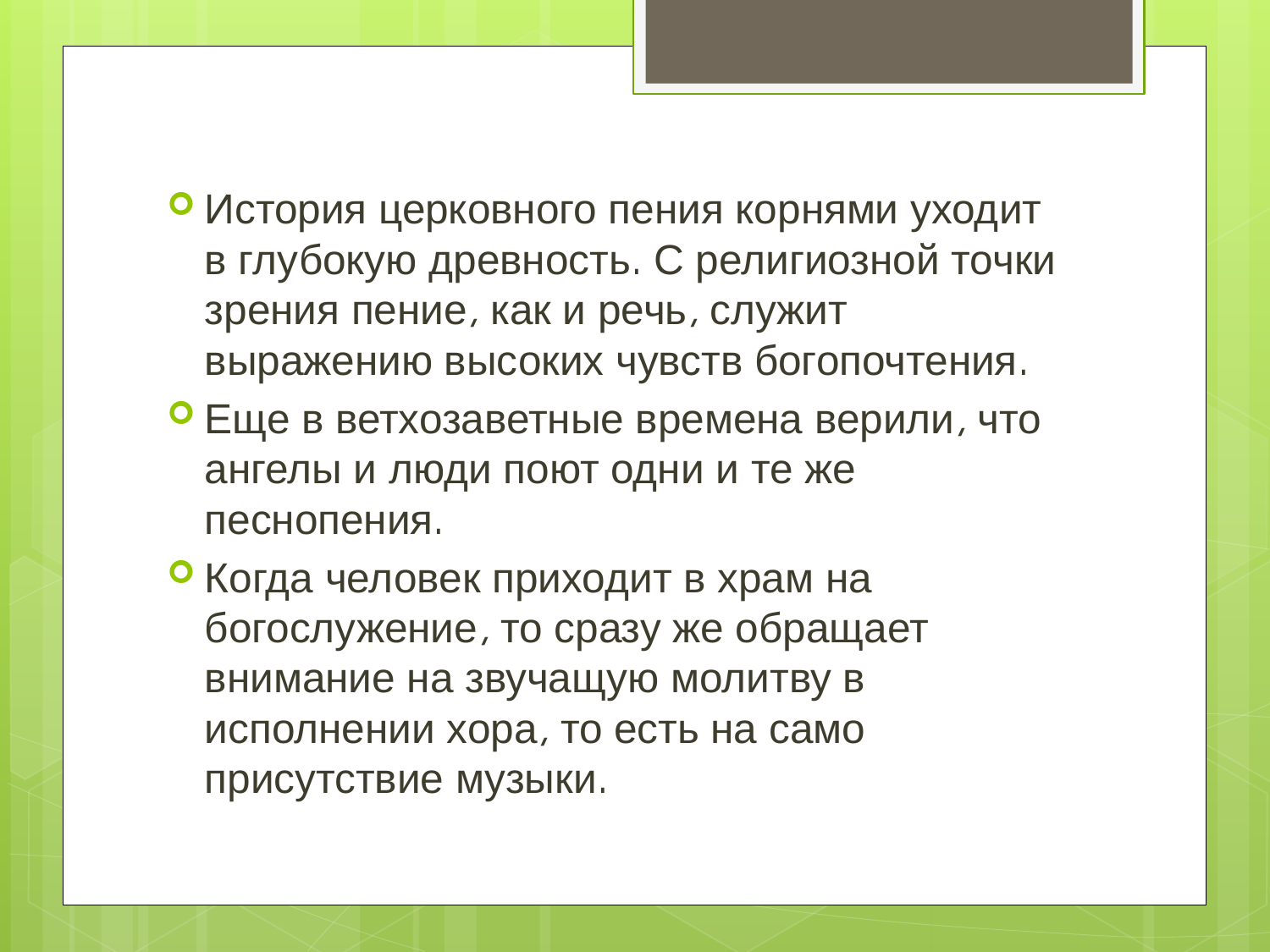

#
История церковного пения корнями уходит в глубокую древность. С религиозной точки зрения пение, как и речь, служит выражению высоких чувств богопочтения.
Еще в ветхозаветные времена верили, что ангелы и люди поют одни и те же песнопения.
Когда человек приходит в храм на богослужение, то сразу же обращает внимание на звучащую молитву в исполнении хора, то есть на само присутствие музыки.